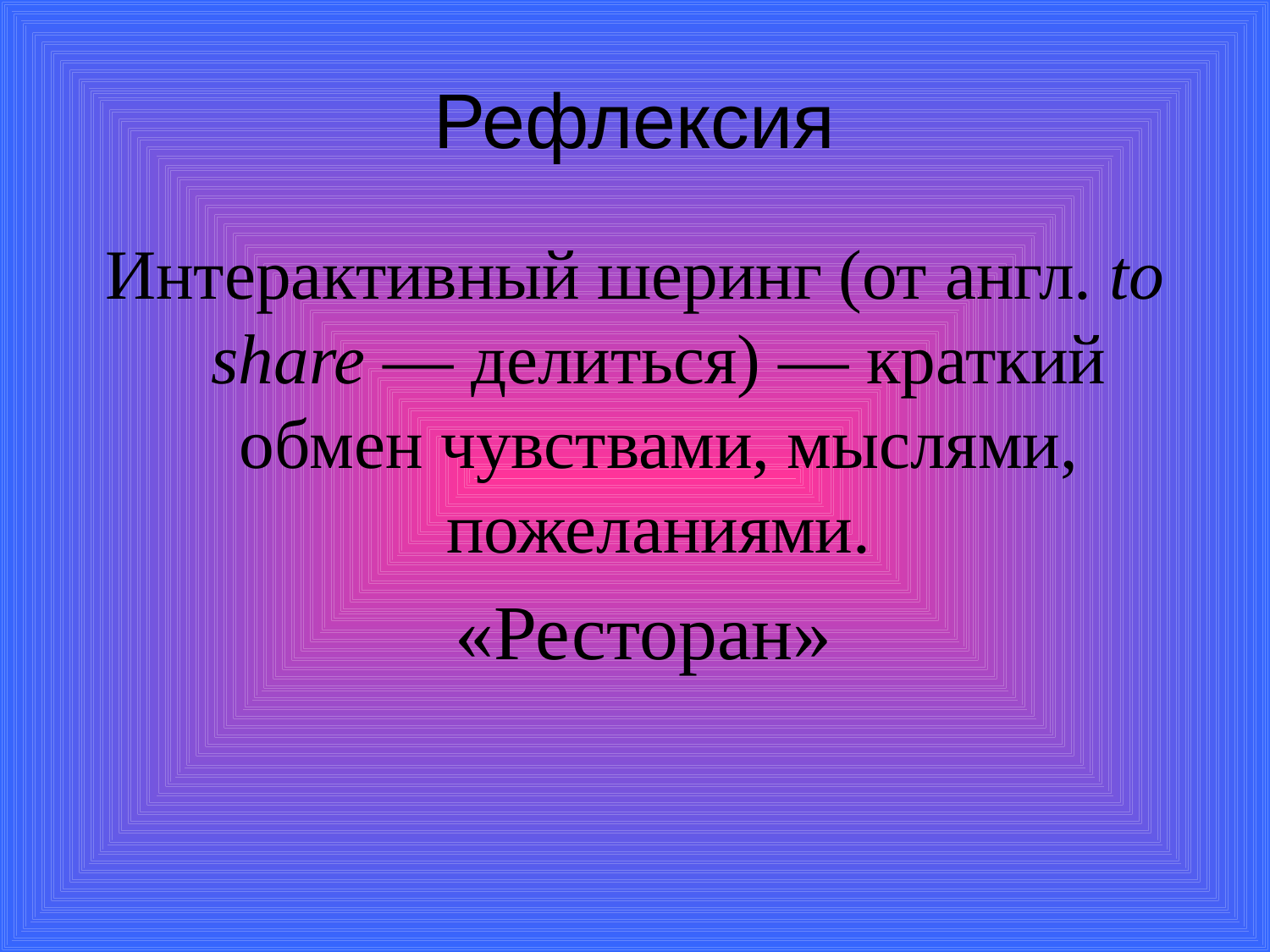

# Рефлексия
Интерактивный шеринг (от англ. to share — делиться) — краткий обмен чувствами, мыслями, пожеланиями.
 «Ресторан»